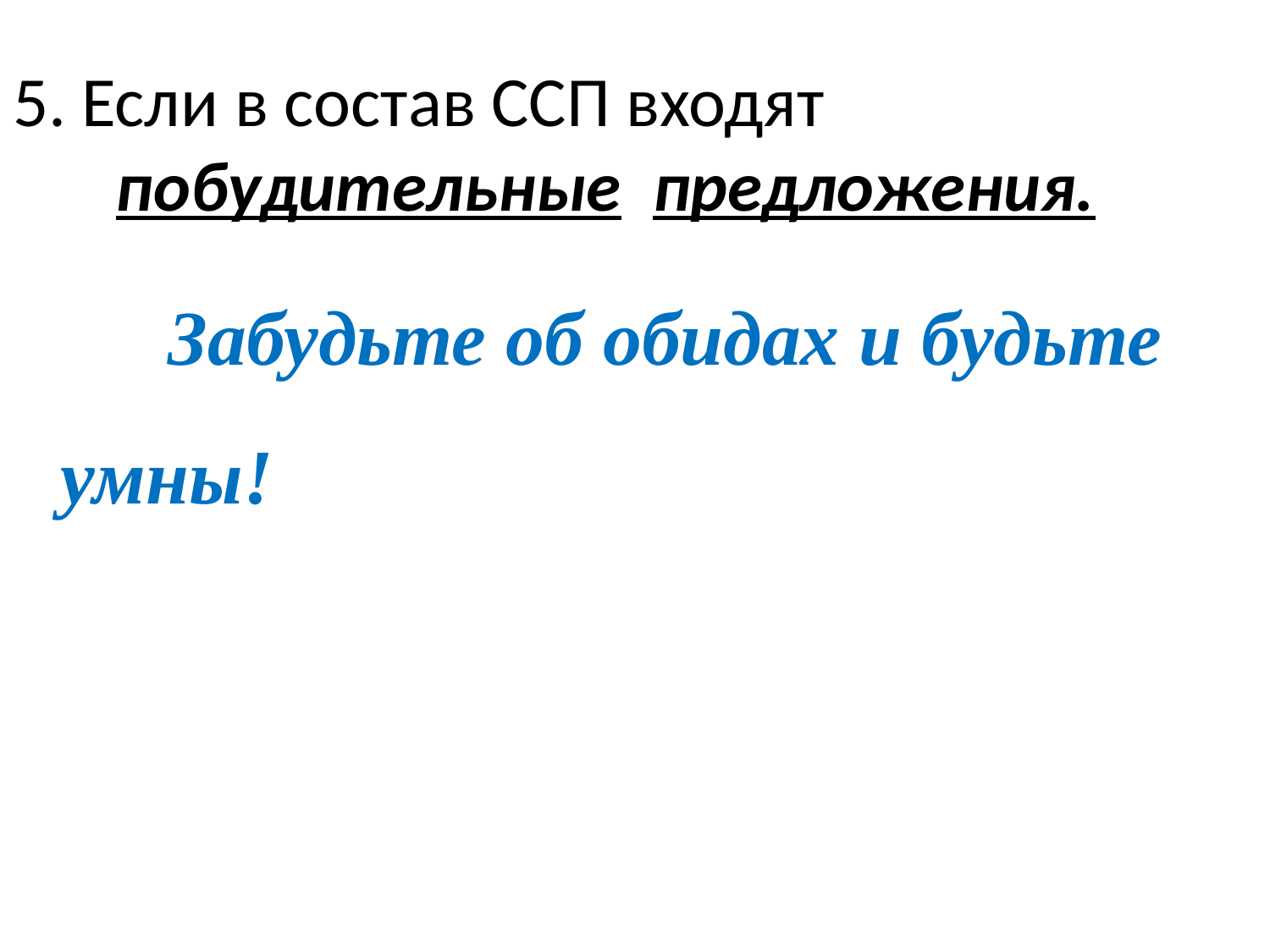

5. Если в состав ССП входят побудительные  предложения.
        Забудьте об обидах и будьте умны!